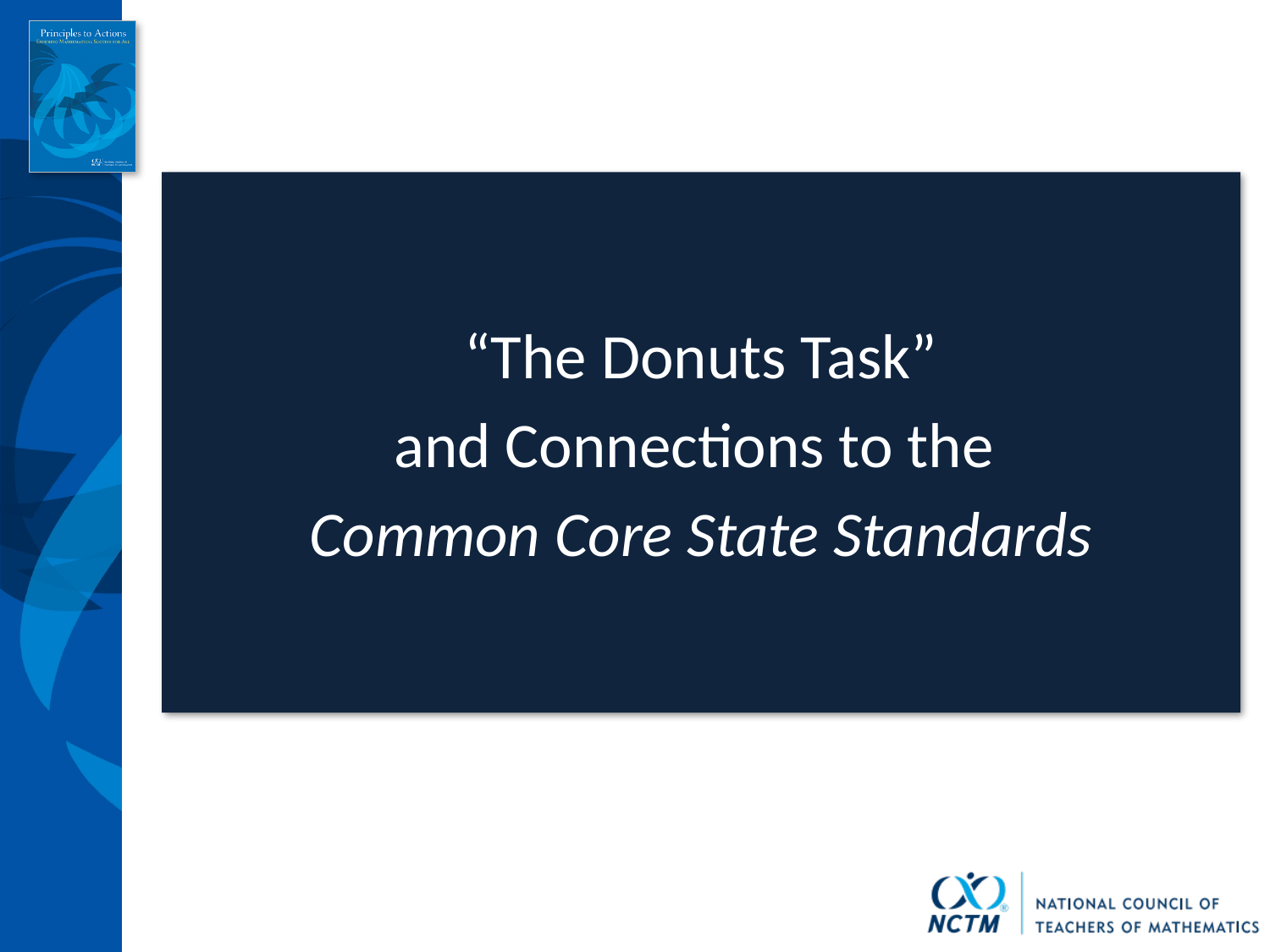

“The Donuts Task”
and Connections to the
Common Core State Standards